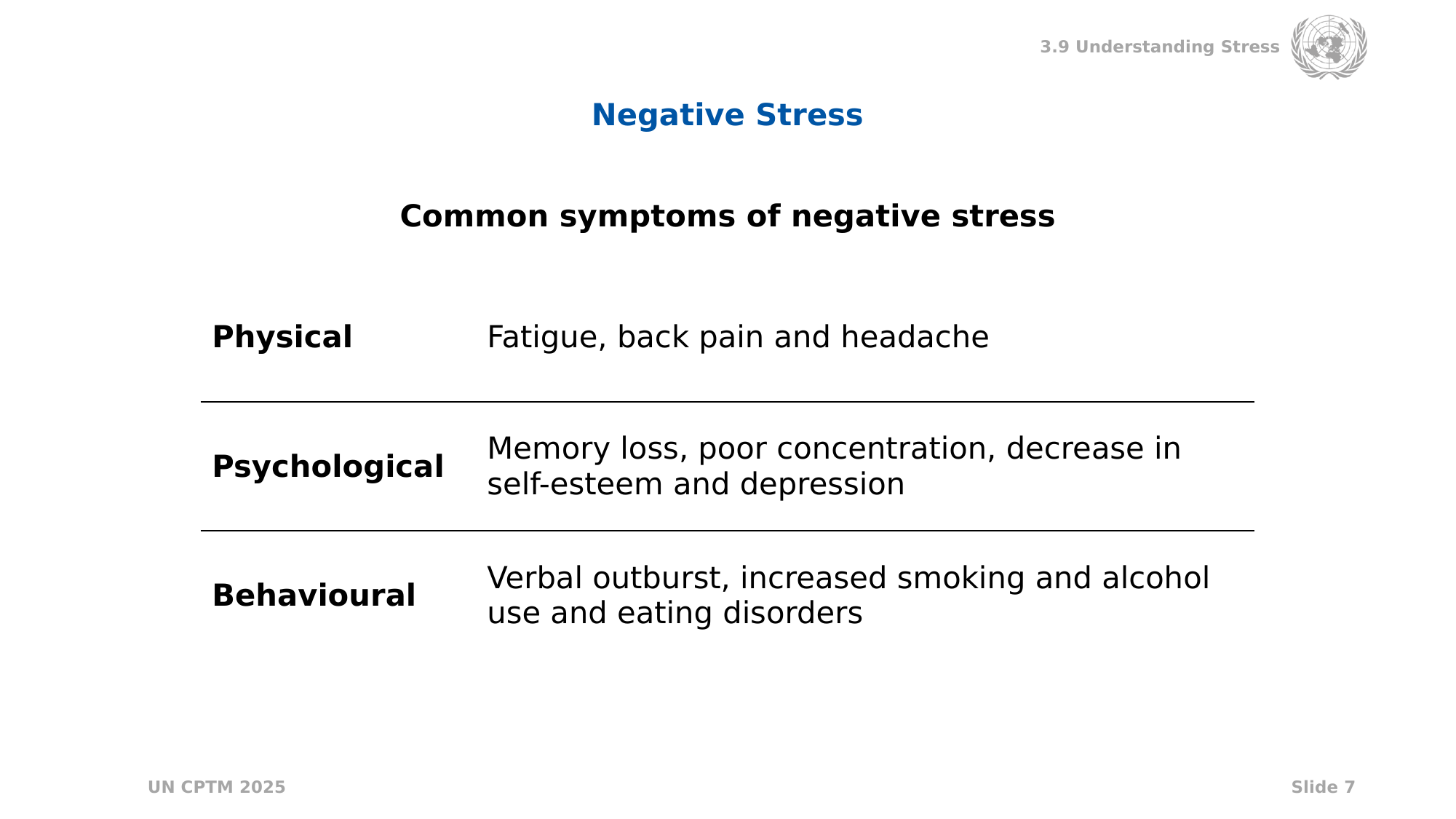

Negative Stress
Common symptoms of negative stress
| Physical | Fatigue, back pain and headache |
| --- | --- |
| Psychological | Memory loss, poor concentration, decrease in self-esteem and depression |
| Behavioural | Verbal outburst, increased smoking and alcohol use and eating disorders |